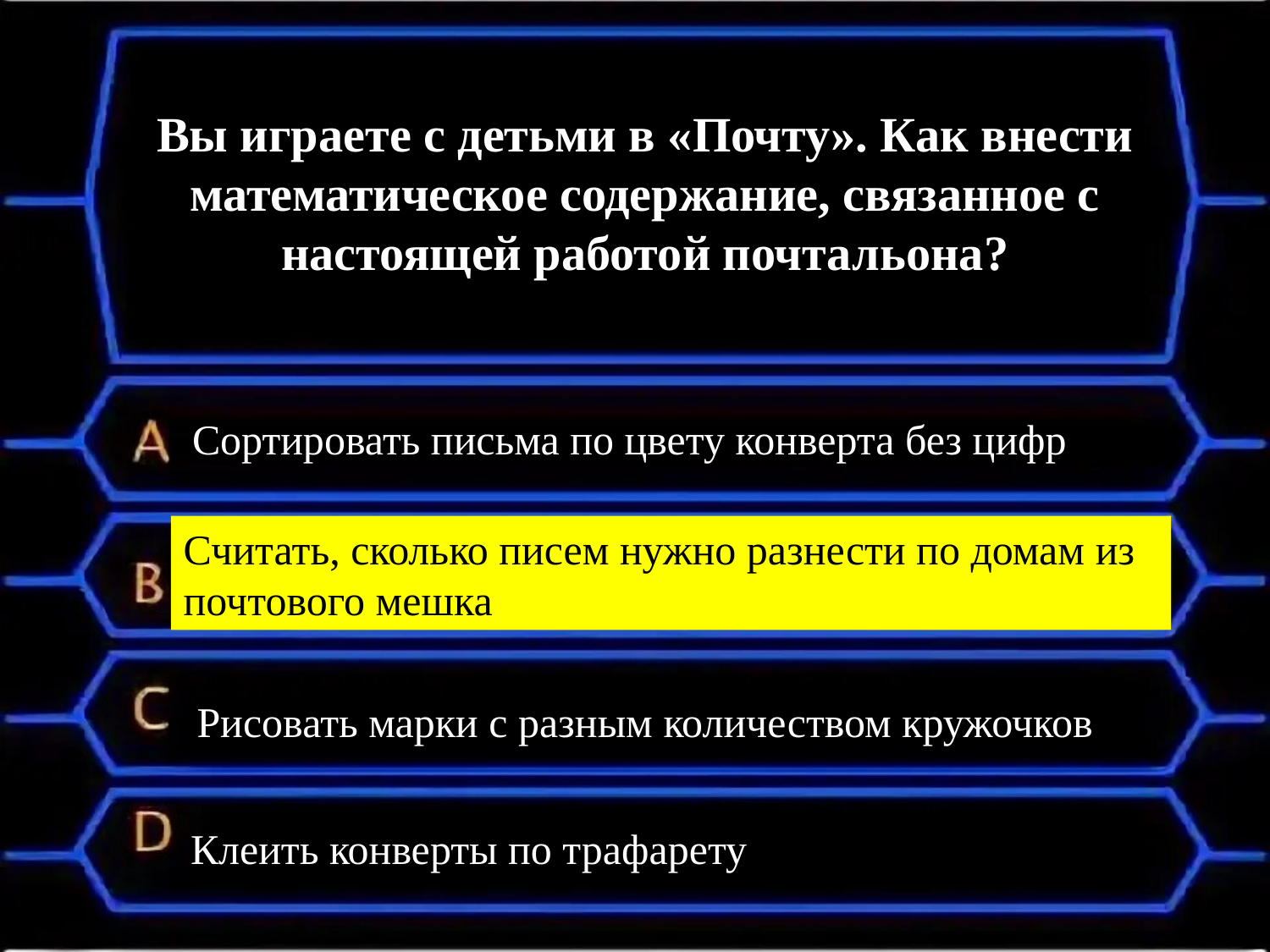

Вы играете с детьми в «Почту». Как внести математическое содержание, связанное с настоящей работой почтальона?

Сортировать письма по цвету конверта без цифр
Считать, сколько писем нужно разнести по домам из почтового мешка
Рисовать марки с разным количеством кружочков
Клеить конверты по трафарету